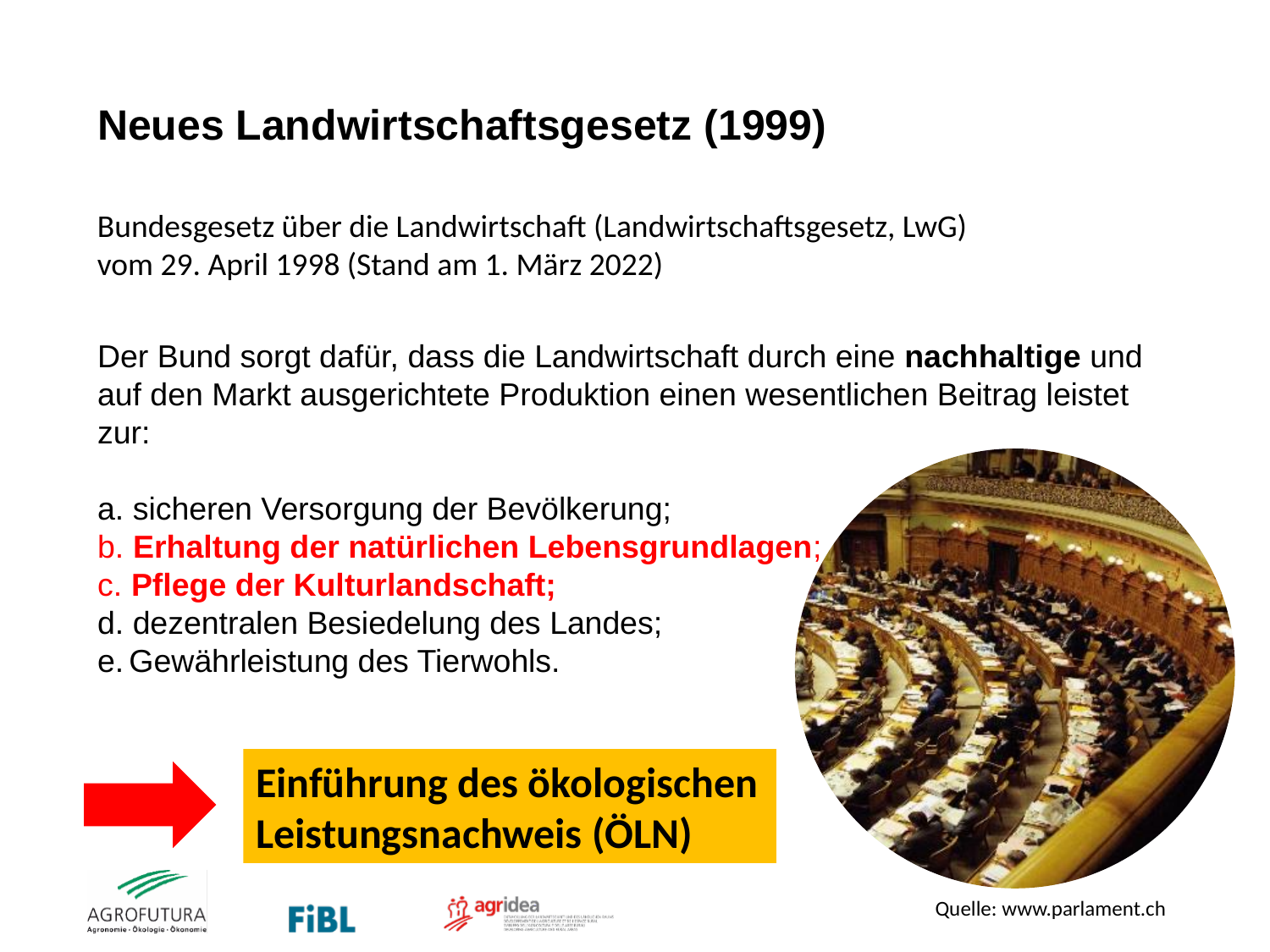

# Neues Landwirtschaftsgesetz (1999)
Bundesgesetz über die Landwirtschaft (Landwirtschaftsgesetz, LwG)
vom 29. April 1998 (Stand am 1. März 2022)
Der Bund sorgt dafür, dass die Landwirtschaft durch eine nachhaltige und auf den Markt ausgerichtete Produktion einen wesentlichen Beitrag leistet zur:

a. sicheren Versorgung der Bevölkerung;
b. Erhaltung der natürlichen Lebensgrundlagen;
c. Pflege der Kulturlandschaft;
d. dezentralen Besiedelung des Landes;
e. Gewährleistung des Tierwohls.

Einführung des ökologischen Leistungsnachweis (ÖLN)

Quelle: www.parlament.ch